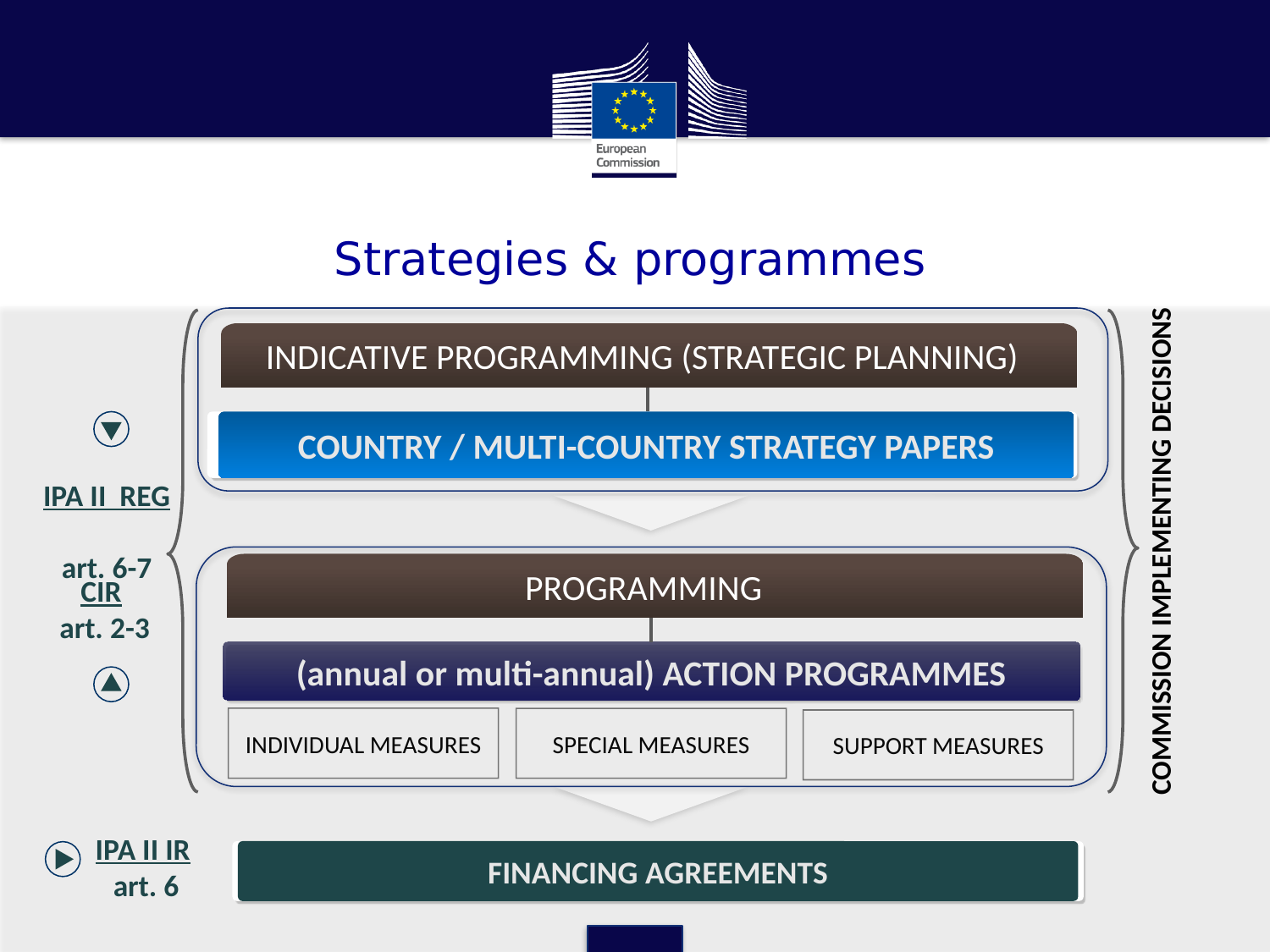

Strategies & programmes

Indicative programming (strategic planning)

CIR
art. 2-3

IPA II  REG
art. 6-7
COUNTRY / MULTI-COUNTRY STRATEGY PAPERS

COMMISSION IMPLEMENTING DECISIONS

programming

(annual or multi-annual) ACTION PROGRAMMES
INDIVIDUAL MEASURES
SPECIAL MEASURES
SUPPORT MEASURES

IPA II IR
art. 6

FINANCING AGREEMENTS